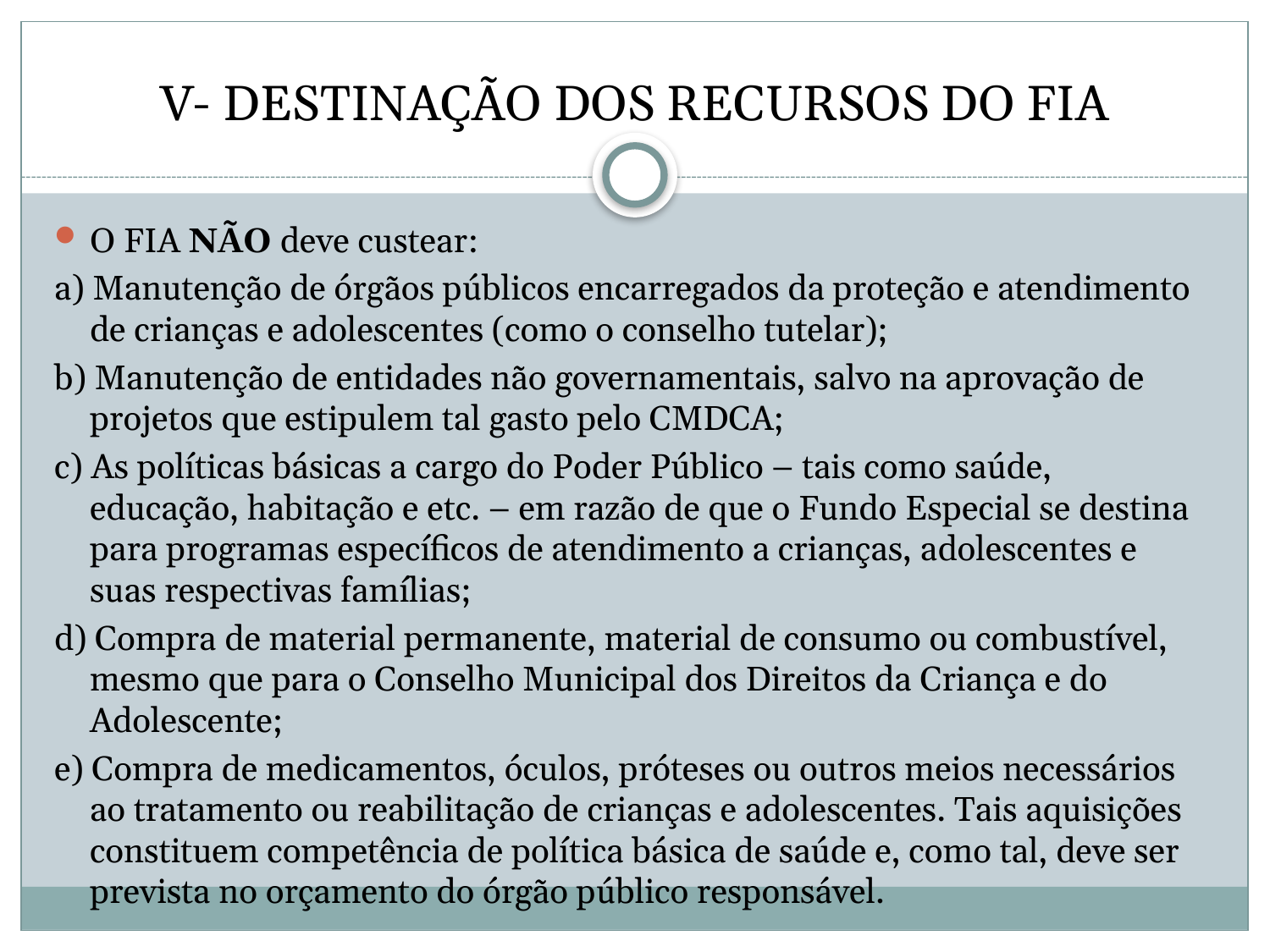

# V- DESTINAÇÃO DOS RECURSOS DO FIA
O FIA NÃO deve custear:
a) Manutenção de órgãos públicos encarregados da proteção e atendimento de crianças e adolescentes (como o conselho tutelar);
b) Manutenção de entidades não governamentais, salvo na aprovação de projetos que estipulem tal gasto pelo CMDCA;
c) As políticas básicas a cargo do Poder Público – tais como saúde, educação, habitação e etc. – em razão de que o Fundo Especial se destina para programas específicos de atendimento a crianças, adolescentes e suas respectivas famílias;
d) Compra de material permanente, material de consumo ou combustível, mesmo que para o Conselho Municipal dos Direitos da Criança e do Adolescente;
e) Compra de medicamentos, óculos, próteses ou outros meios necessários ao tratamento ou reabilitação de crianças e adolescentes. Tais aquisições constituem competência de política básica de saúde e, como tal, deve ser prevista no orçamento do órgão público responsável.